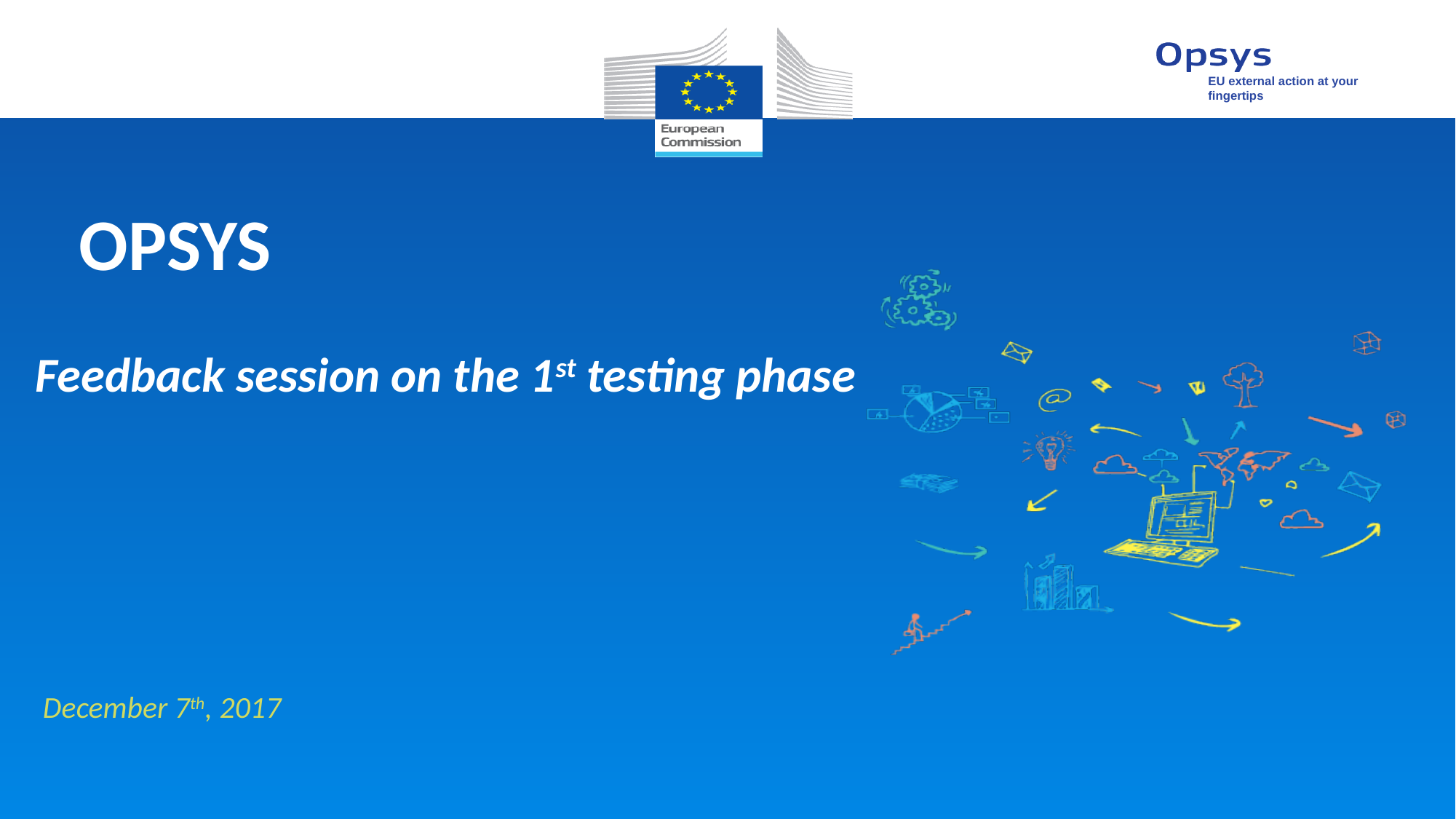

OPSYS
Feedback session on the 1st testing phase
December 7th, 2017